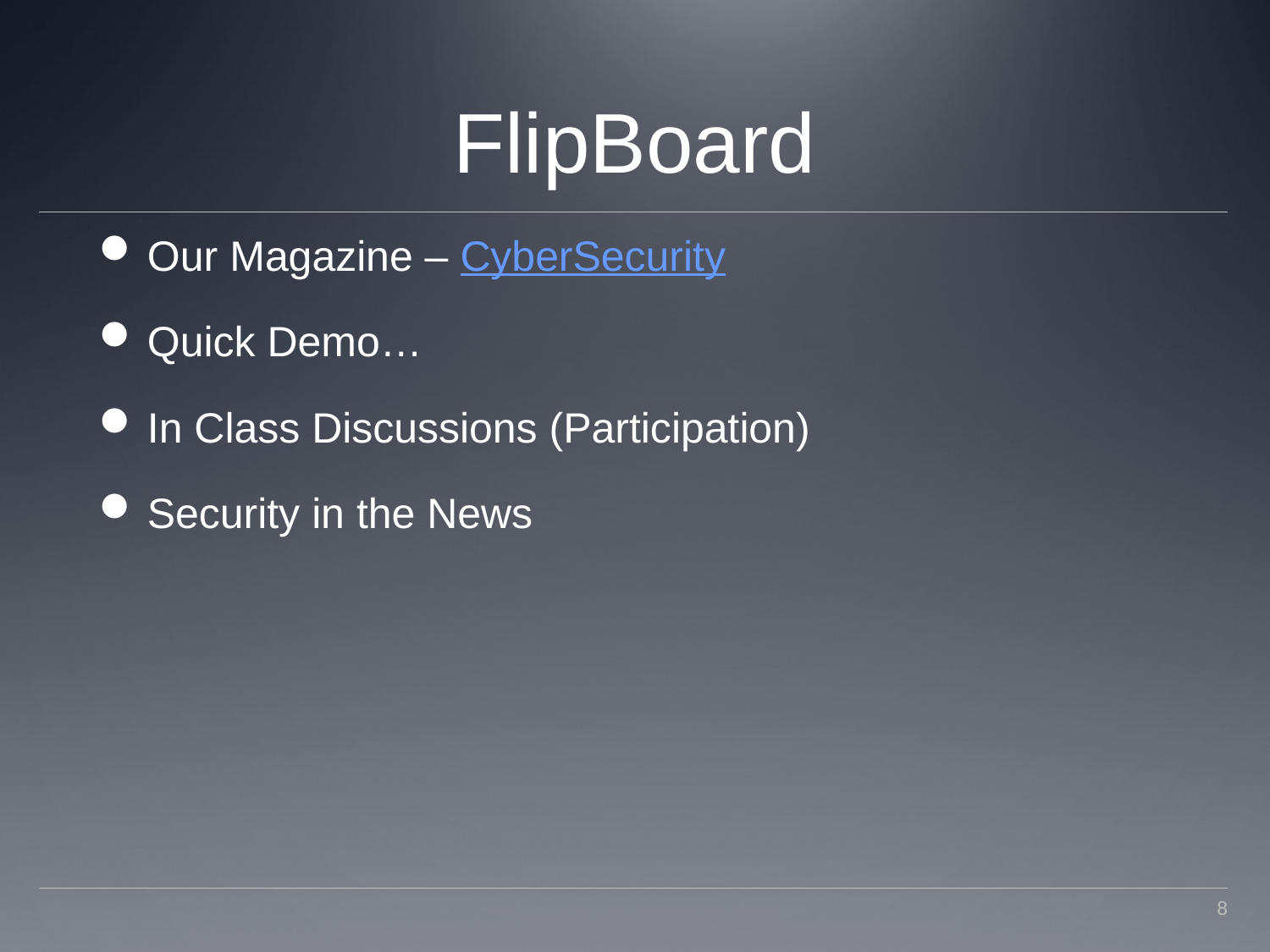

# FlipBoard
Our Magazine – CyberSecurity
Quick Demo…
In Class Discussions (Participation)
Security in the News

8